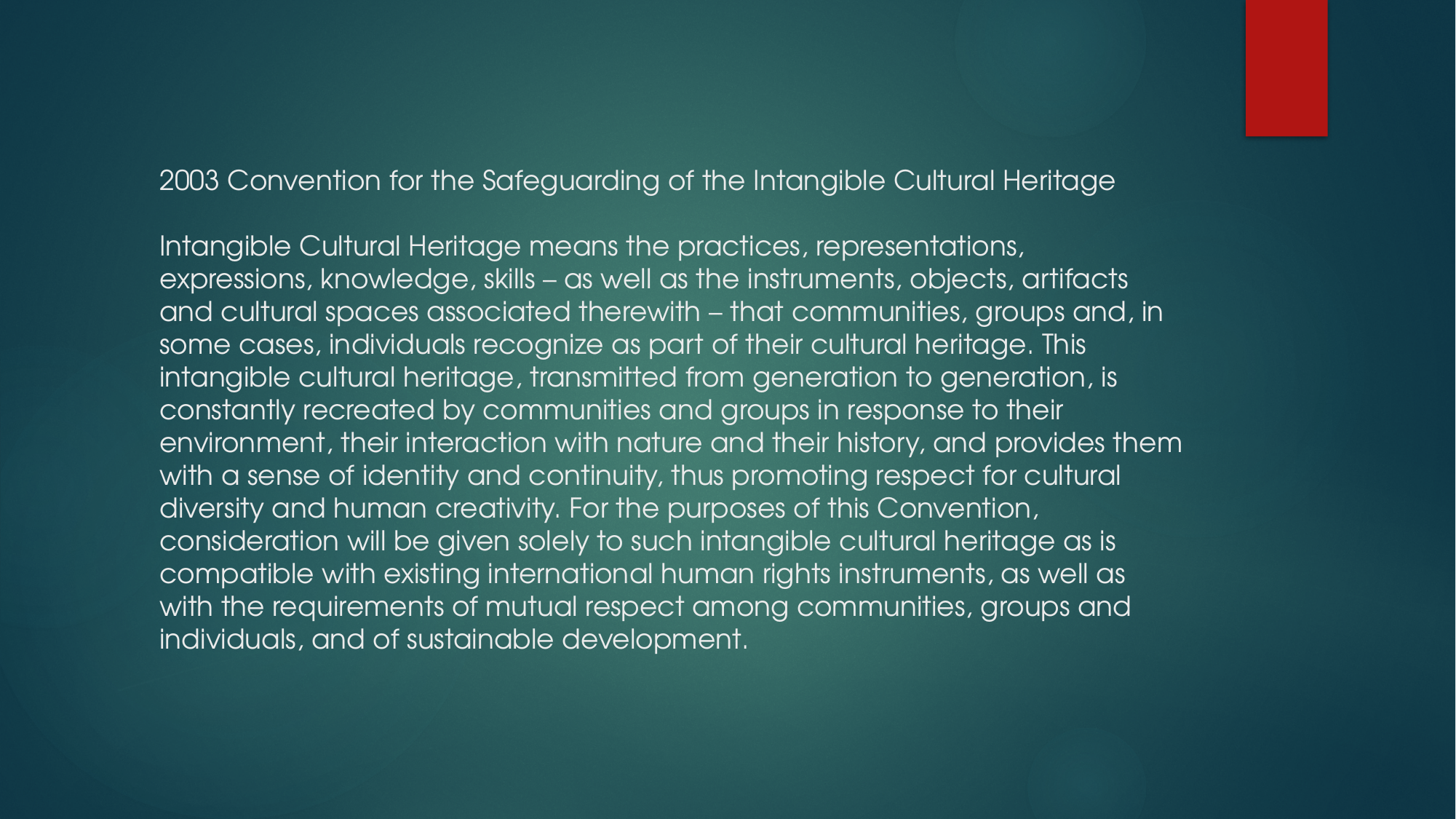

# 2003 Convention for the Safeguarding of the Intangible Cultural Heritage Intangible Cultural Heritage means the practices, representations, expressions, knowledge, skills – as well as the instruments, objects, artifacts and cultural spaces associated therewith – that communities, groups and, in some cases, individuals recognize as part of their cultural heritage. This intangible cultural heritage, transmitted from generation to generation, is constantly recreated by communities and groups in response to their environment, their interaction with nature and their history, and provides them with a sense of identity and continuity, thus promoting respect for cultural diversity and human creativity. For the purposes of this Convention, consideration will be given solely to such intangible cultural heritage as is compatible with existing international human rights instruments, as well as with the requirements of mutual respect among communities, groups and individuals, and of sustainable development.